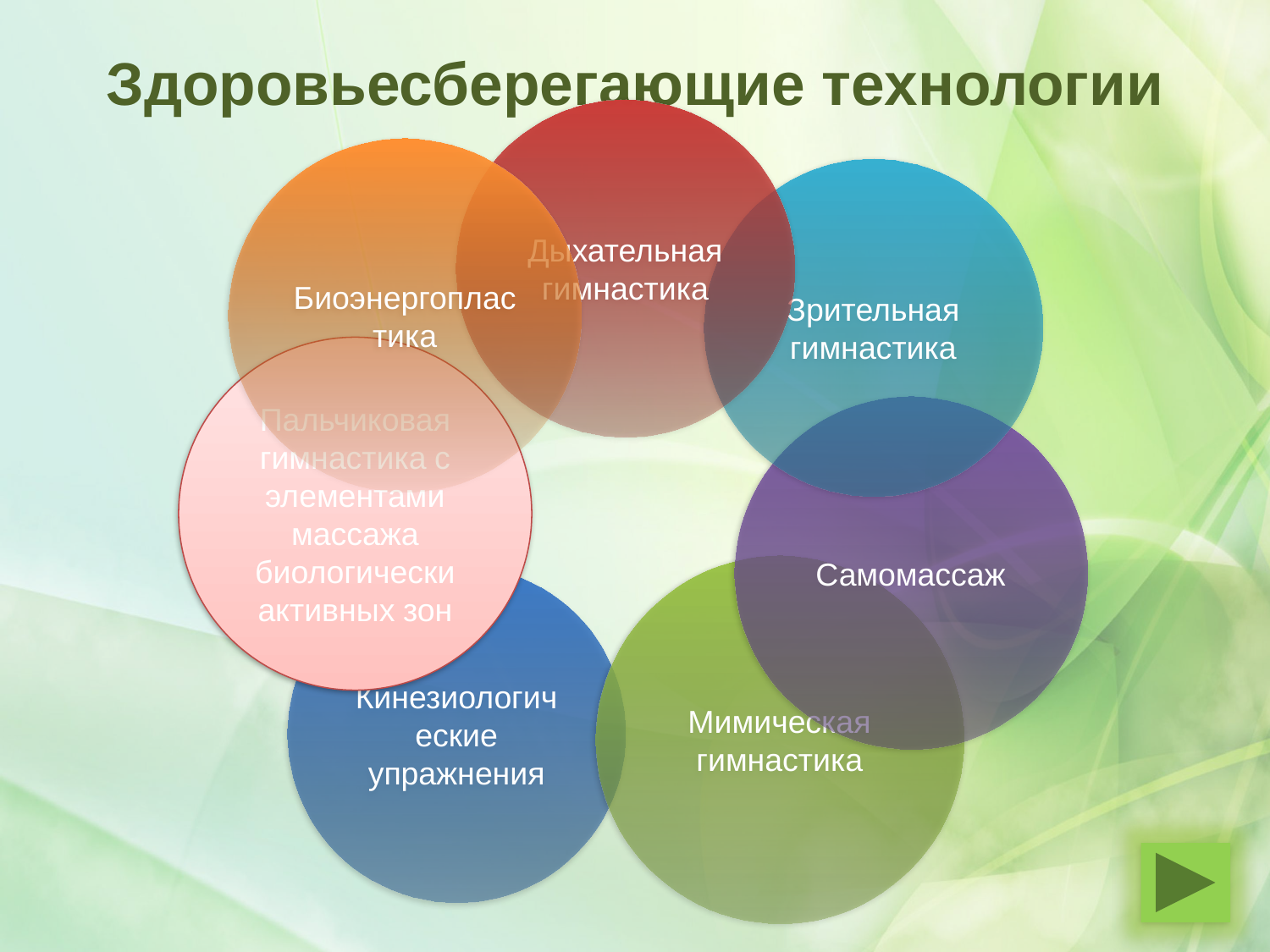

# Здоровьесберегающие технологии
Дыхательная гимнастика
Биоэнергопластика
Зрительная гимнастика
Пальчиковая гимнастика с элементами массажа биологически активных зон
Самомассаж
Мимическая гимнастика
Кинезиологические упражнения